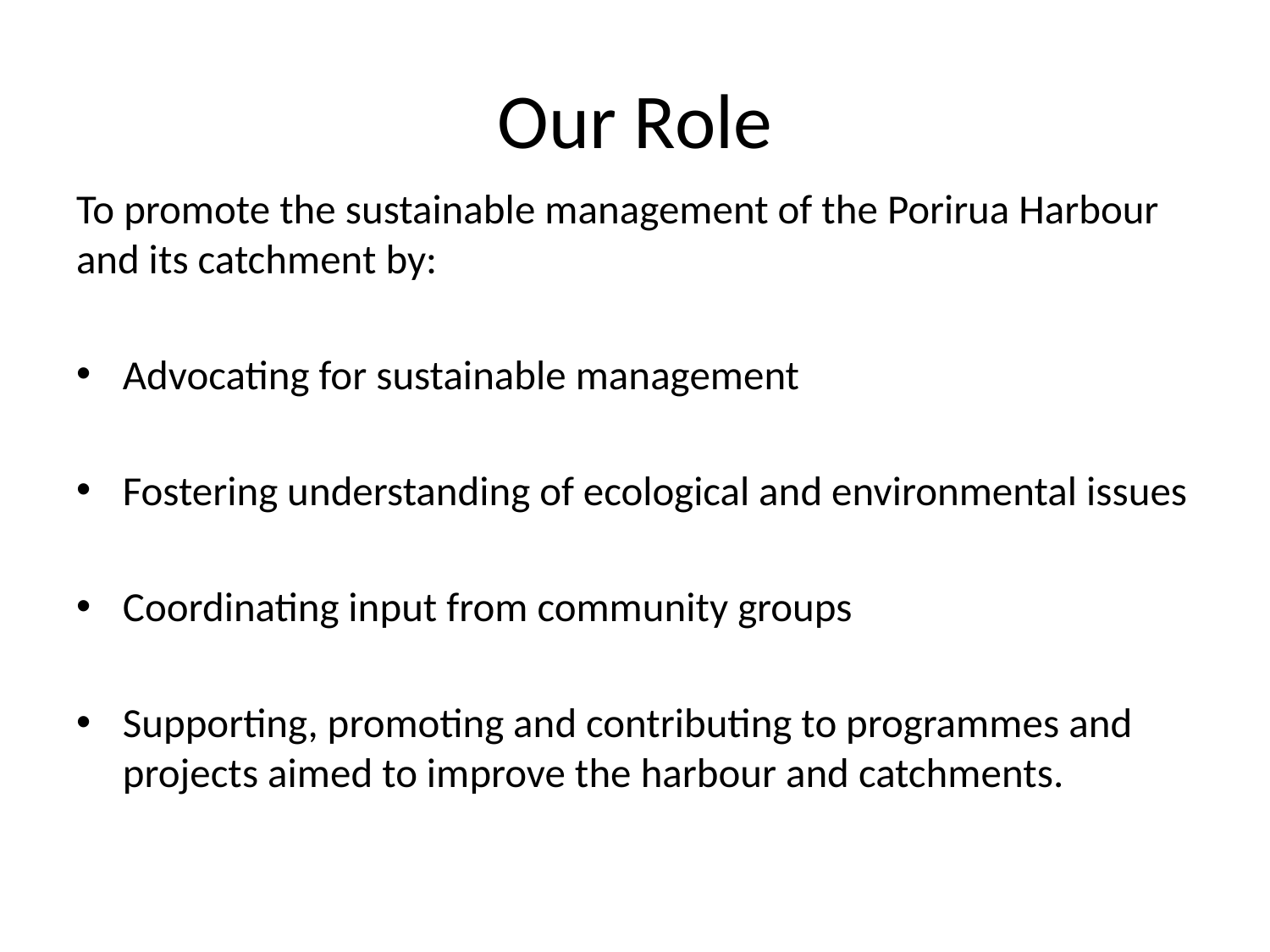

# Our Role
To promote the sustainable management of the Porirua Harbour and its catchment by:

Advocating for sustainable management

Fostering understanding of ecological and environmental issues

Coordinating input from community groups

Supporting, promoting and contributing to programmes and projects aimed to improve the harbour and catchments.